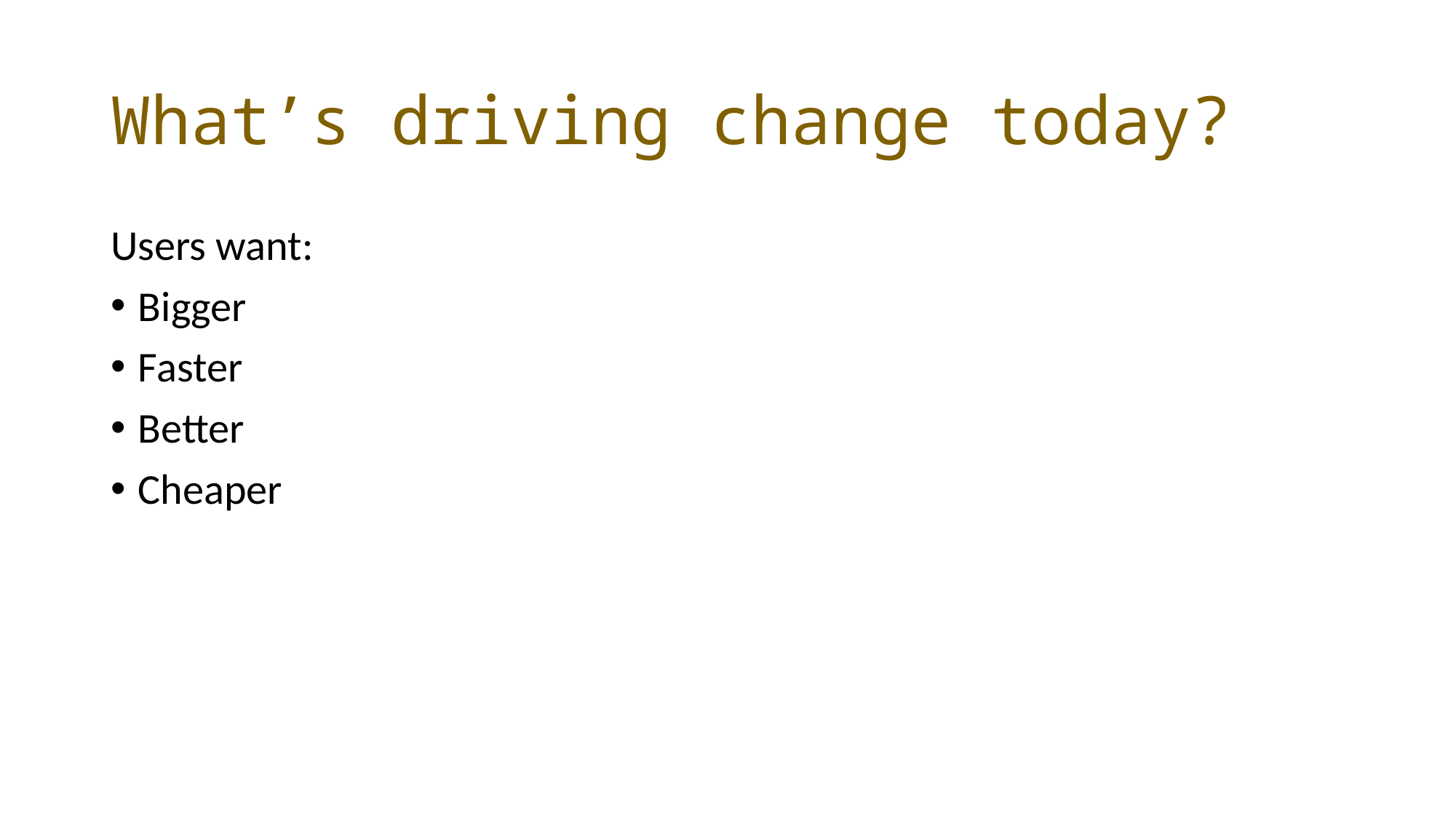

# What’s driving change today?
Users want:
Bigger
Faster
Better
Cheaper